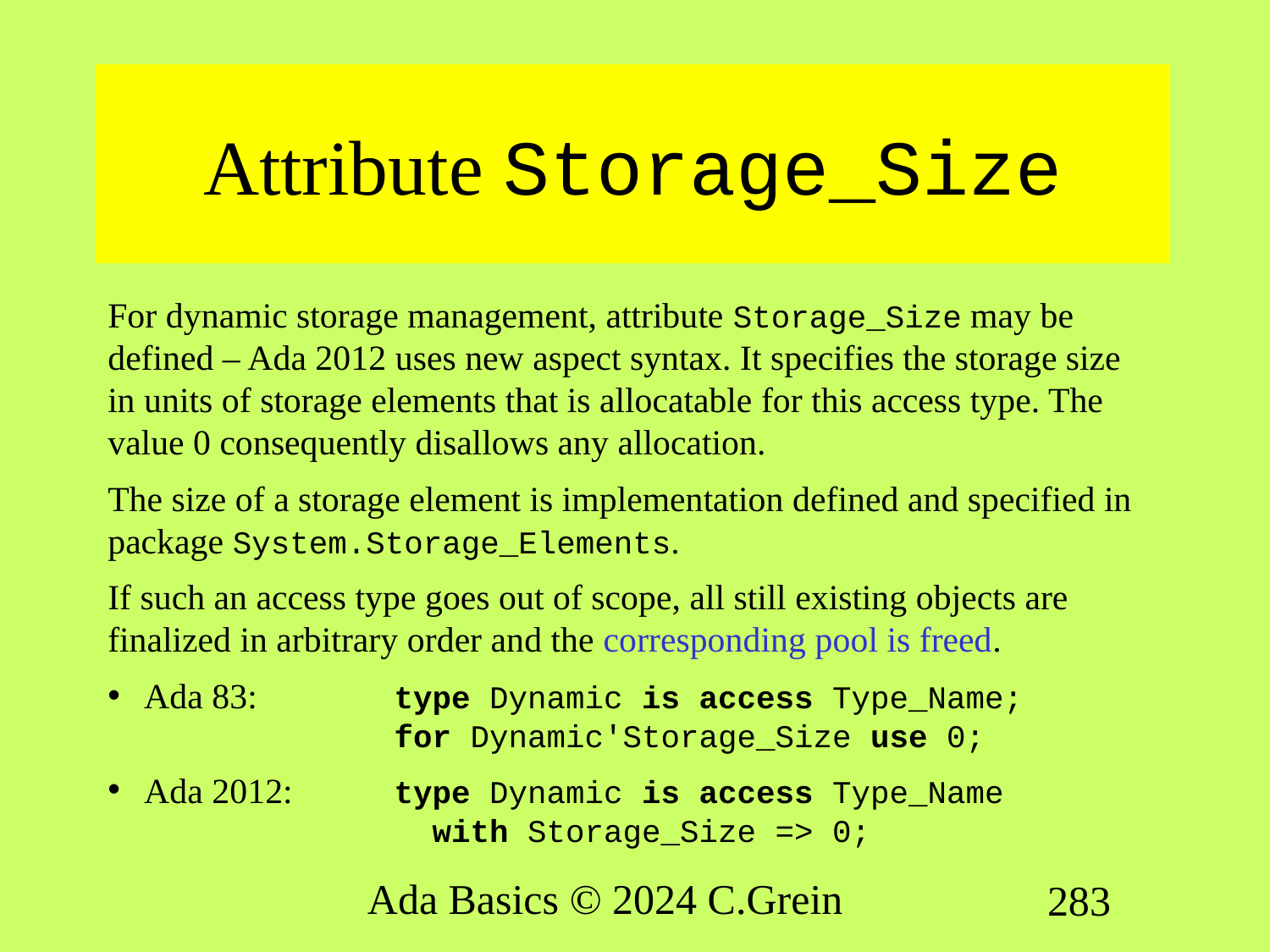

# Attribute Storage_Size
For dynamic storage management, attribute Storage_Size may be defined – Ada 2012 uses new aspect syntax. It specifies the storage size in units of storage elements that is allocatable for this access type. The value 0 consequently disallows any allocation.
The size of a storage element is implementation defined and specified in package System.Storage_Elements.
If such an access type goes out of scope, all still existing objects are finalized in arbitrary order and the corresponding pool is freed.
Ada 83:	type Dynamic is access Type_Name;
	for Dynamic'Storage_Size use 0;
Ada 2012:	type Dynamic is access Type_Name
	  with Storage_Size => 0;
Ada Basics © 2024 C.Grein
283